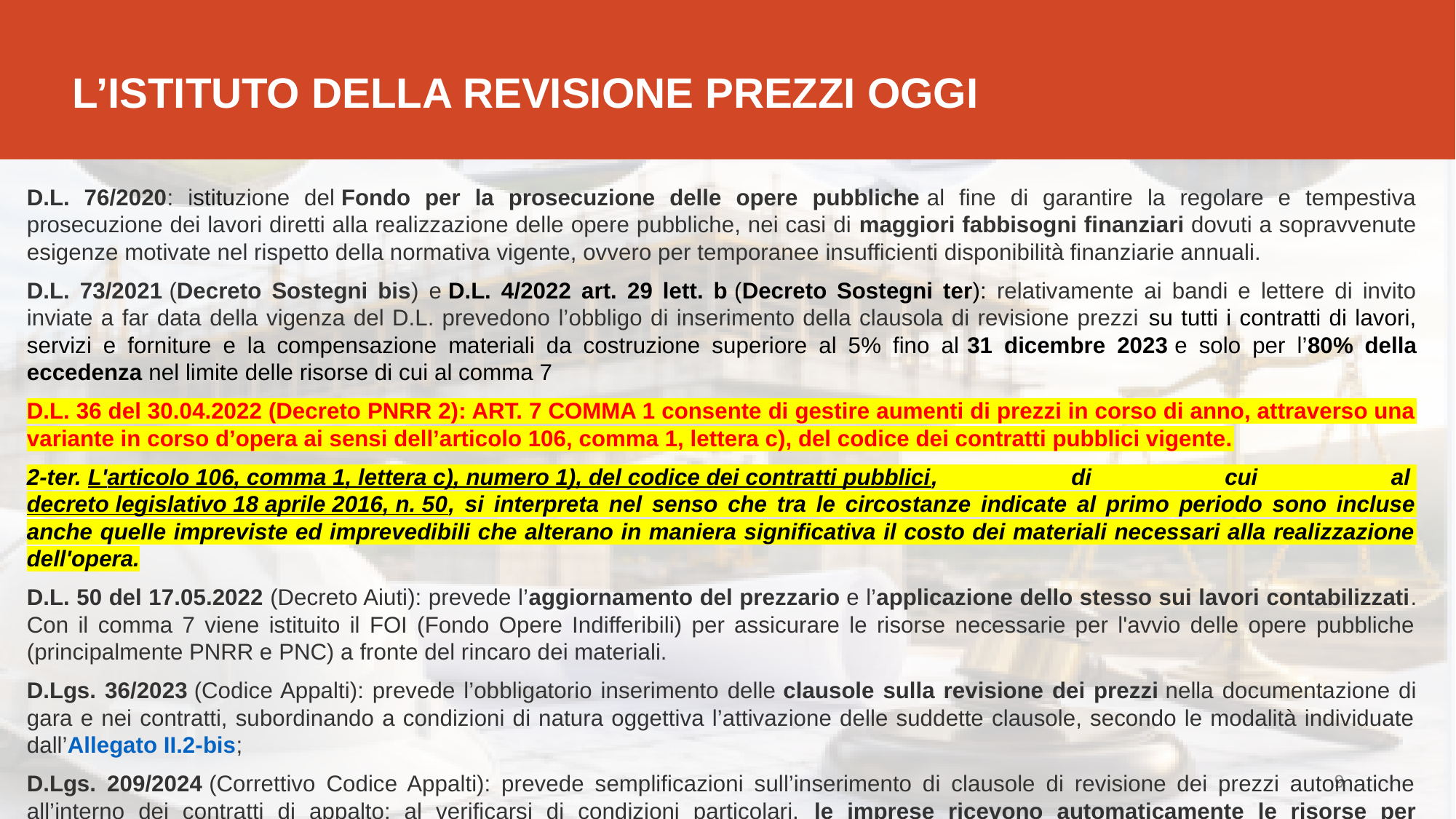

# L’ISTITUTO DELLA REVISIONE PREZZI OGGI
D.L. 76/2020: istituzione del Fondo per la prosecuzione delle opere pubbliche al fine di garantire la regolare e tempestiva prosecuzione dei lavori diretti alla realizzazione delle opere pubbliche, nei casi di maggiori fabbisogni finanziari dovuti a sopravvenute esigenze motivate nel rispetto della normativa vigente, ovvero per temporanee insufficienti disponibilità finanziarie annuali.
D.L. 73/2021 (Decreto Sostegni bis) e D.L. 4/2022 art. 29 lett. b (Decreto Sostegni ter): relativamente ai bandi e lettere di invito inviate a far data della vigenza del D.L. prevedono l’obbligo di inserimento della clausola di revisione prezzi su tutti i contratti di lavori, servizi e forniture e la compensazione materiali da costruzione superiore al 5% fino al 31 dicembre 2023 e solo per l’80% della eccedenza nel limite delle risorse di cui al comma 7
D.L. 36 del 30.04.2022 (Decreto PNRR 2): ART. 7 COMMA 1 consente di gestire aumenti di prezzi in corso di anno, attraverso una variante in corso d’opera ai sensi dell’articolo 106, comma 1, lettera c), del codice dei contratti pubblici vigente.
2-ter. L'articolo 106, comma 1, lettera c), numero 1), del codice dei contratti pubblici, di cui al decreto legislativo 18 aprile 2016, n. 50, si interpreta nel senso che tra le circostanze indicate al primo periodo sono incluse anche quelle impreviste ed imprevedibili che alterano in maniera significativa il costo dei materiali necessari alla realizzazione dell'opera.
D.L. 50 del 17.05.2022 (Decreto Aiuti): prevede l’aggiornamento del prezzario e l’applicazione dello stesso sui lavori contabilizzati. Con il comma 7 viene istituito il FOI (Fondo Opere Indifferibili) per assicurare le risorse necessarie per l'avvio delle opere pubbliche (principalmente PNRR e PNC) a fronte del rincaro dei materiali.
D.Lgs. 36/2023 (Codice Appalti): prevede l’obbligatorio inserimento delle clausole sulla revisione dei prezzi nella documentazione di gara e nei contratti, subordinando a condizioni di natura oggettiva l’attivazione delle suddette clausole, secondo le modalità individuate dall’Allegato II.2-bis;
D.Lgs. 209/2024 (Correttivo Codice Appalti): prevede semplificazioni sull’inserimento di clausole di revisione dei prezzi automatiche all’interno dei contratti di appalto: al verificarsi di condizioni particolari, le imprese ricevono automaticamente le risorse per compensare i rincari, senza modificare la natura generale del contratto.
9